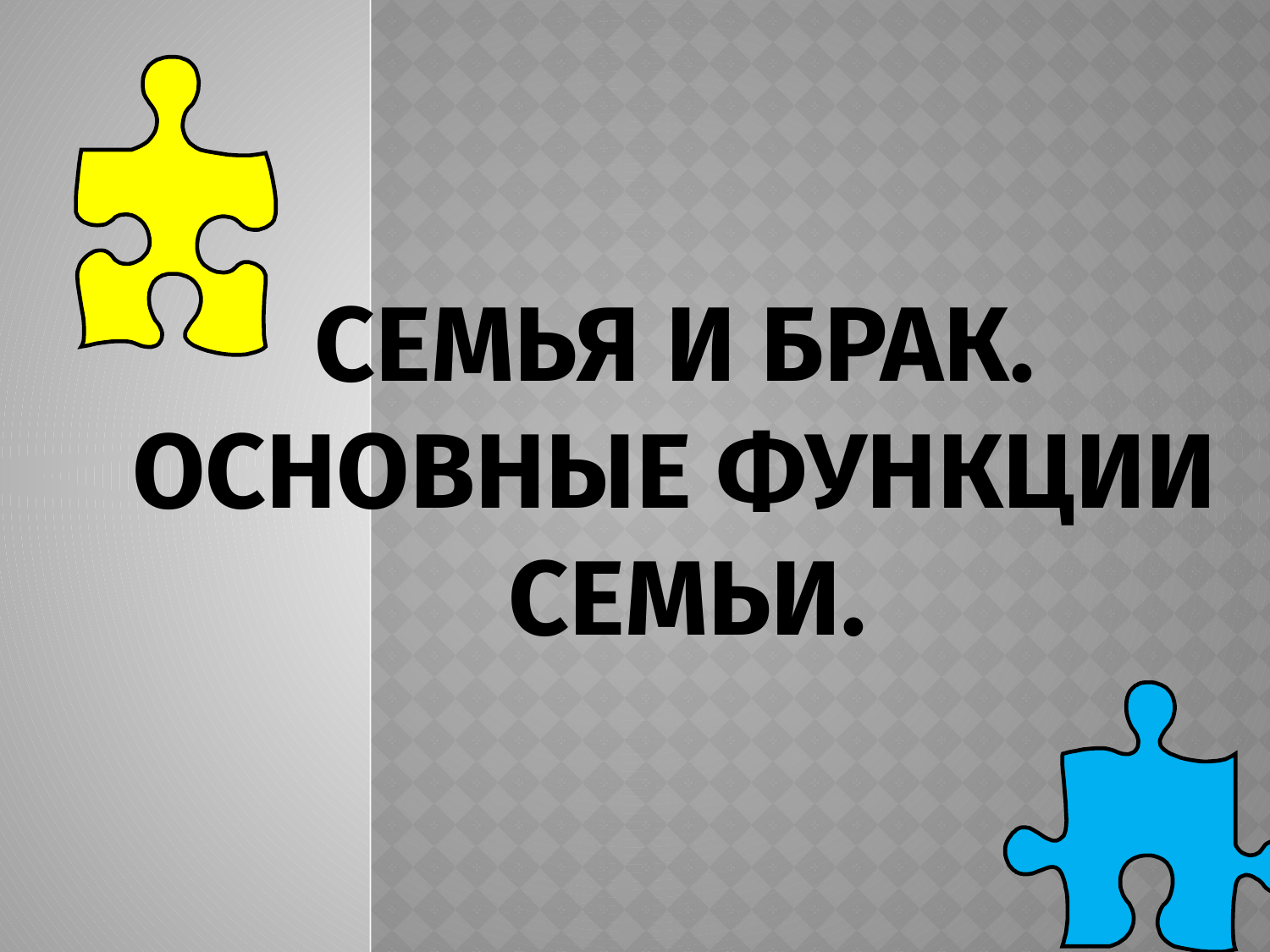

# Семья и БРАК. Основные функции семьи.